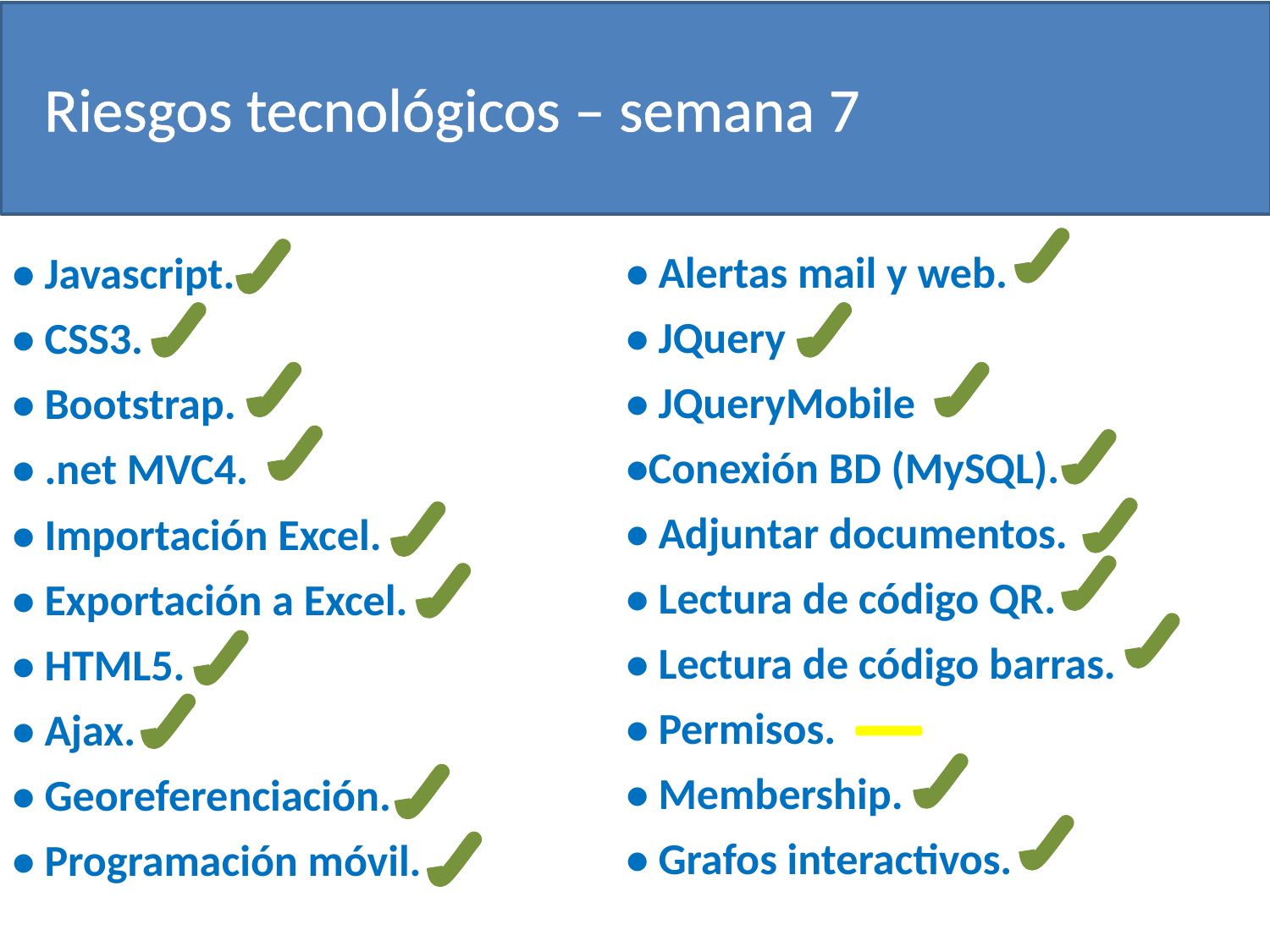

Riesgos tecnológicos – semana 7
• Alertas mail y web.
• JQuery
• JQueryMobile
•Conexión BD (MySQL).
• Adjuntar documentos.
• Lectura de código QR.
• Lectura de código barras.
• Permisos.
• Membership.
• Grafos interactivos.
• Javascript.
• CSS3.
• Bootstrap.
• .net MVC4.
• Importación Excel.
• Exportación a Excel.
• HTML5.
• Ajax.
• Georeferenciación.
• Programación móvil.